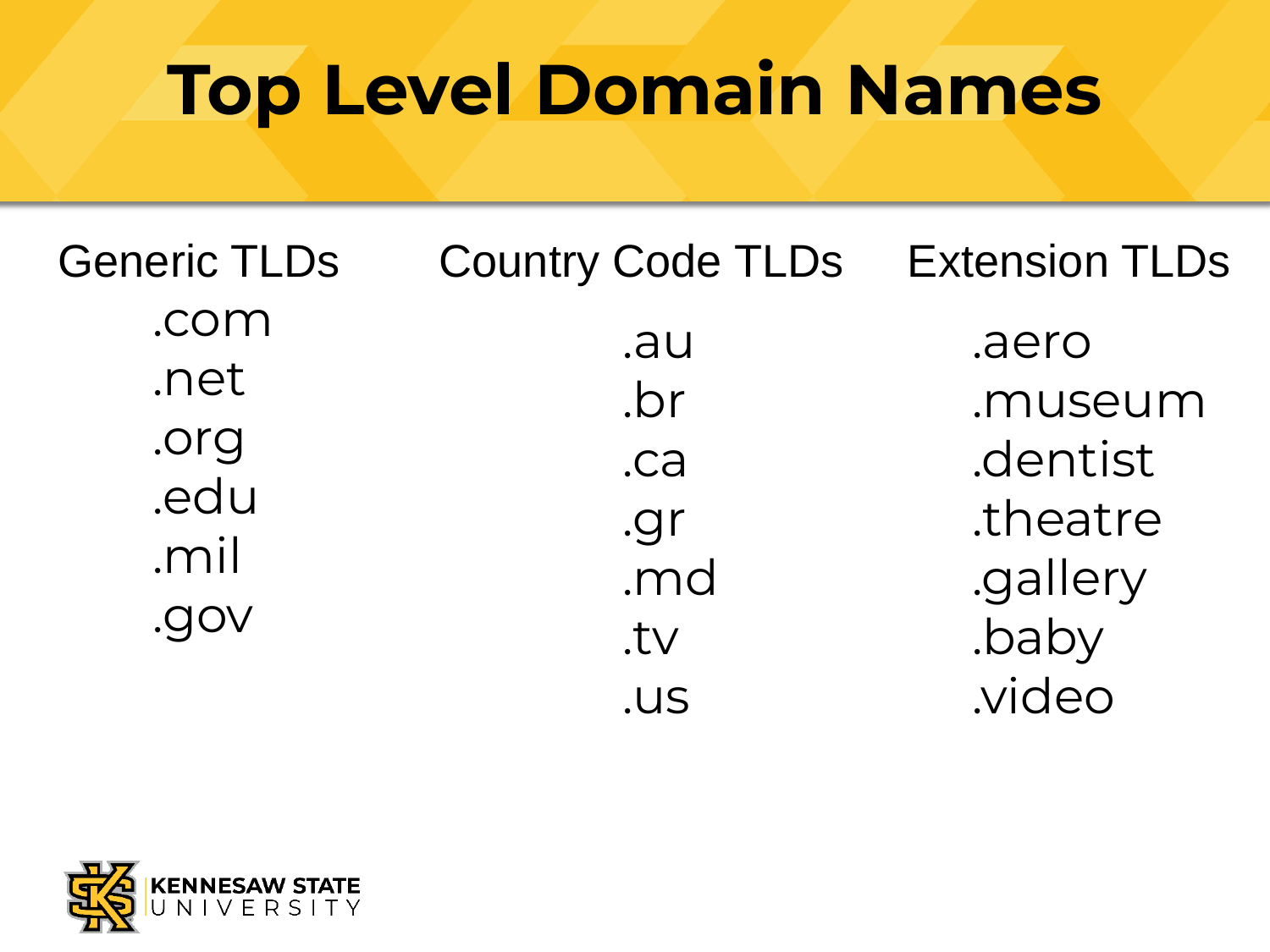

# Top Level Domain Names
Generic TLDs	Country Code TLDs     Extension TLDs
.com
.net
.org
.edu
.mil
.gov
.au
.br
.ca
.gr
.md
.tv
.us
.aero
.museum
.dentist
.theatre
.gallery
.baby
.video